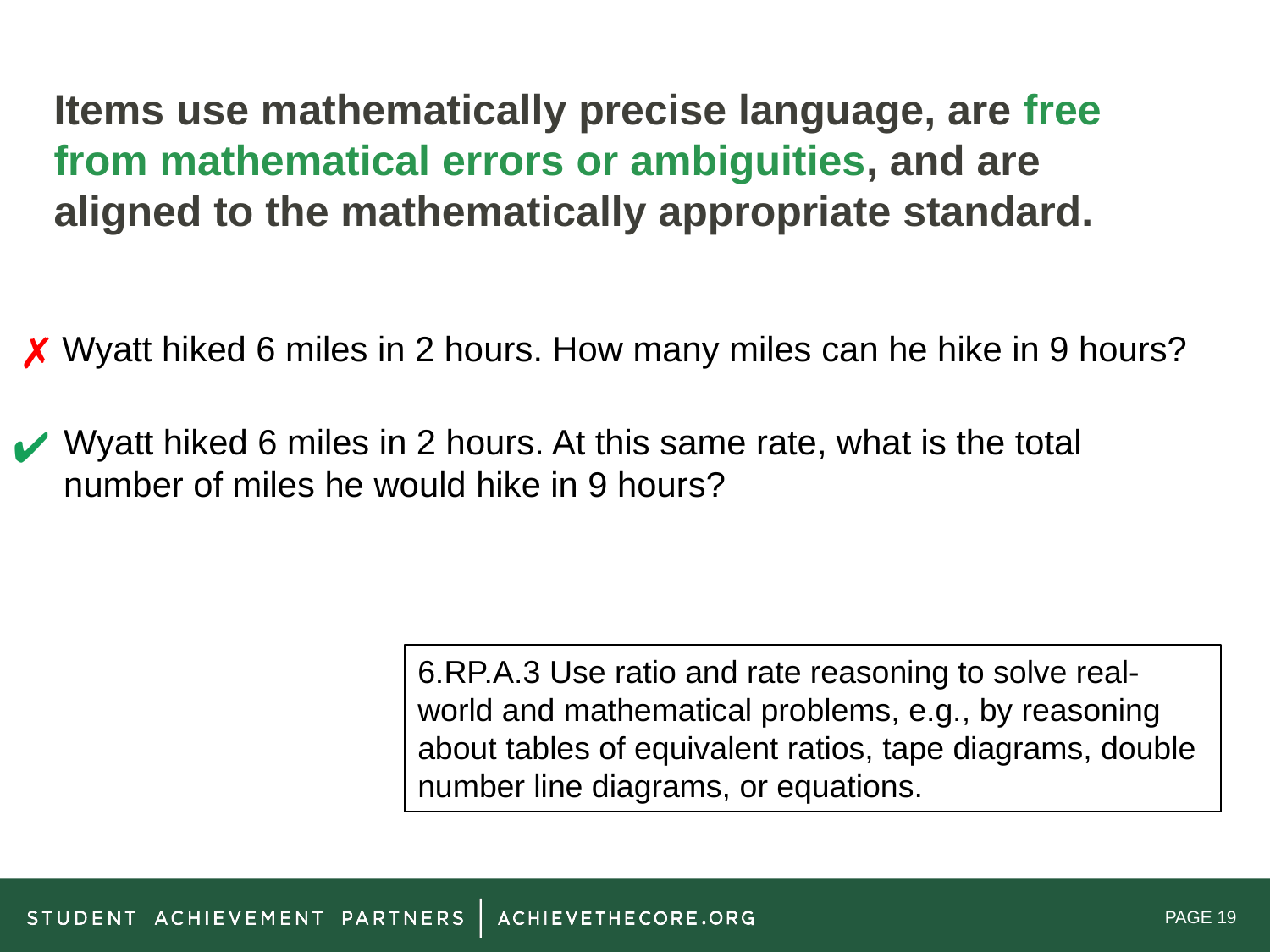

Items use mathematically precise language, are free from mathematical errors or ambiguities, and are aligned to the mathematically appropriate standard.
✗
Wyatt hiked 6 miles in 2 hours. How many miles can he hike in 9 hours?
✔
Wyatt hiked 6 miles in 2 hours. At this same rate, what is the total number of miles he would hike in 9 hours?
6.RP.A.3 Use ratio and rate reasoning to solve real-world and mathematical problems, e.g., by reasoning about tables of equivalent ratios, tape diagrams, double number line diagrams, or equations.